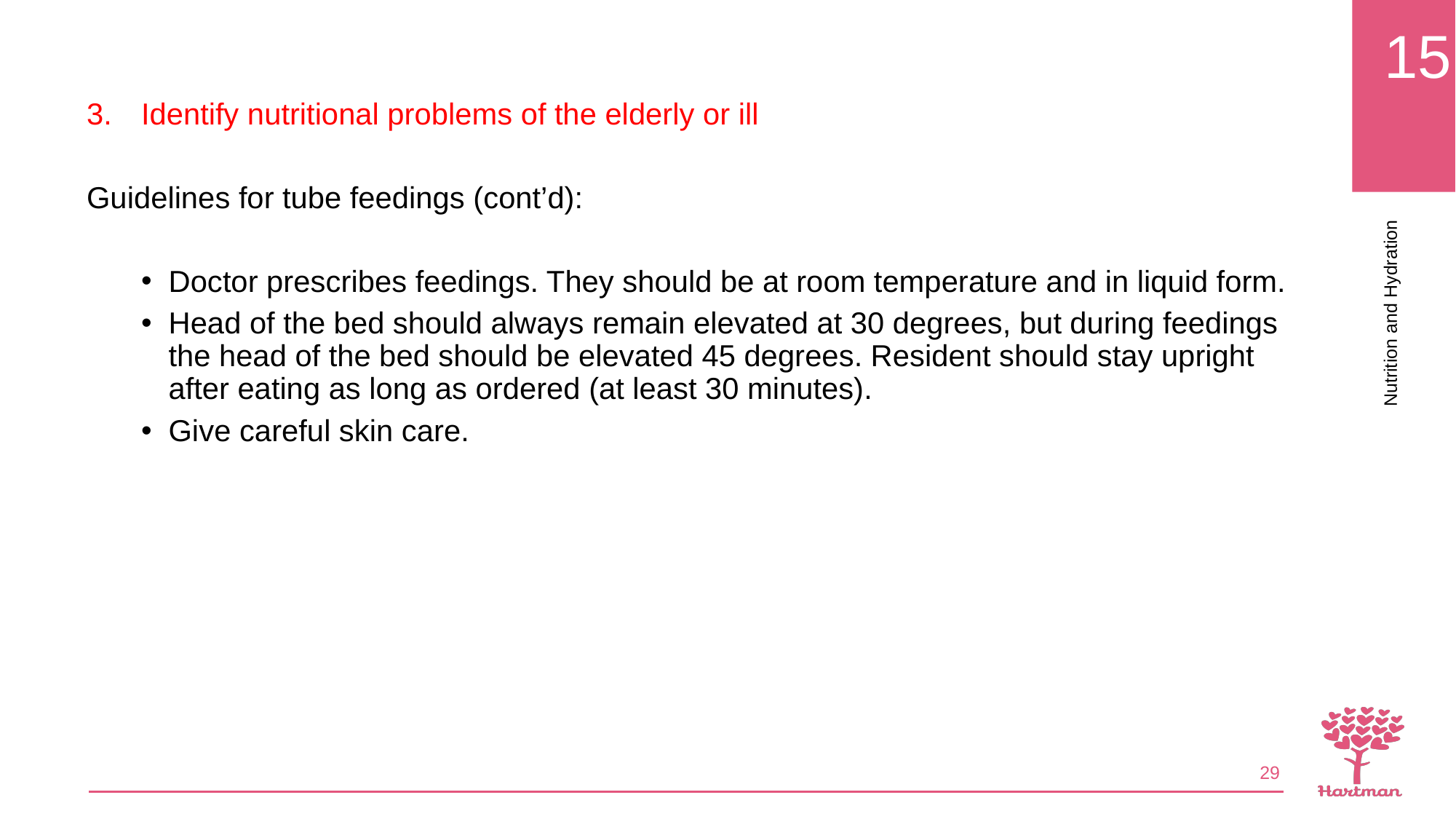

Identify nutritional problems of the elderly or ill

Guidelines for tube feedings (cont’d):

Doctor prescribes feedings. They should be at room temperature and in liquid form.
Head of the bed should always remain elevated at 30 degrees, but during feedings the head of the bed should be elevated 45 degrees. Resident should stay upright after eating as long as ordered (at least 30 minutes).
Give careful skin care.

29